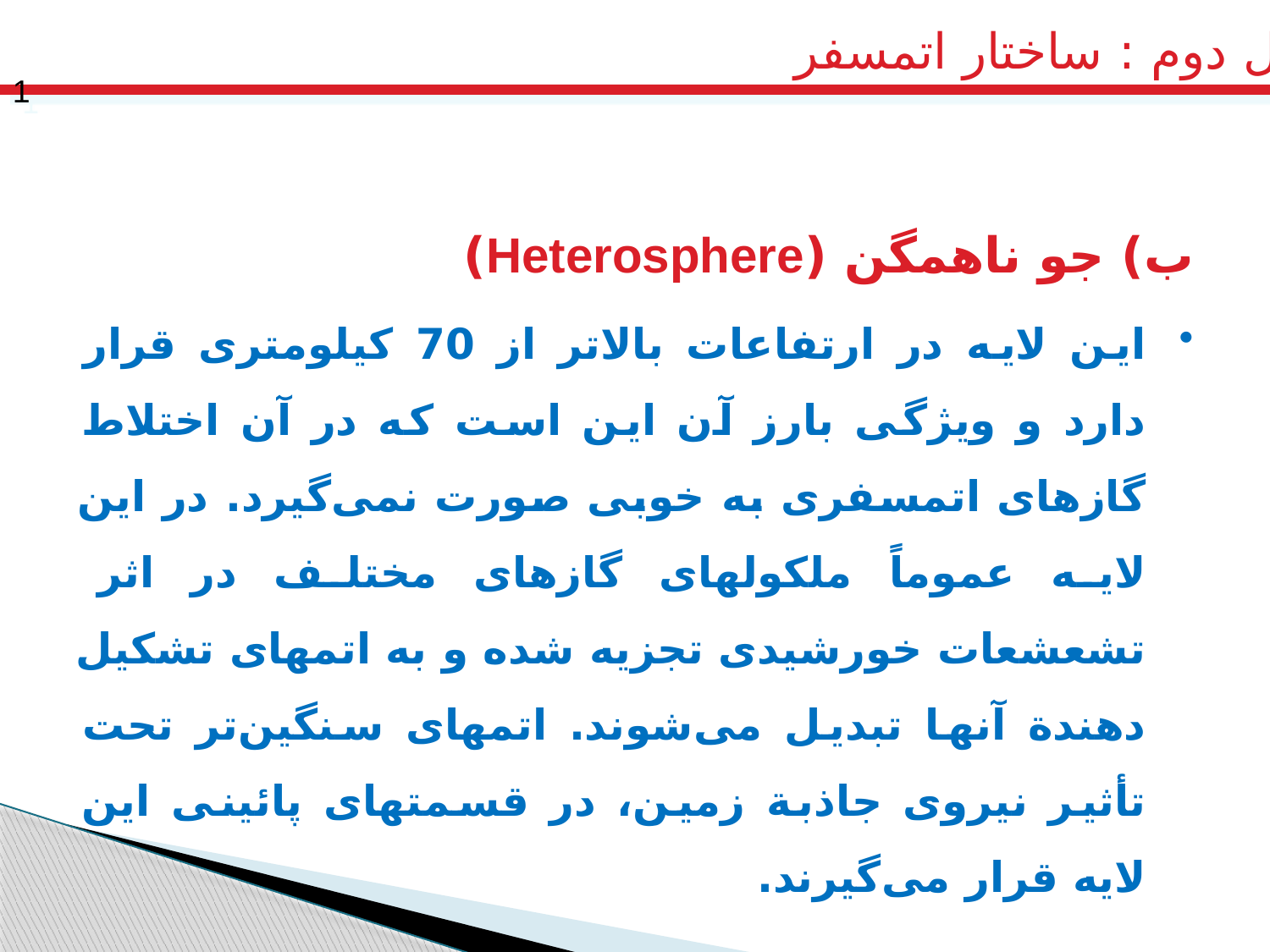

فصل دوم : ساختار اتمسفر
1
ب) جو ناهمگن (Heterosphere)
این لایه در ارتفاعات بالاتر از 70 كیلومتری قرار دارد و ویژگی بارز آن این است كه در آن اختلاط گازهای اتمسفری به خوبی صورت نمی‌گیرد. در این لایه عموماً ملكولهای گازهای مختلف در اثر تشعشعات خورشیدی تجزیه شده و به اتمهای تشكیل دهندة آنها تبدیل می‌شوند. اتمهای سنگین‌تر تحت تأثیر نیروی جاذبة زمین، در قسمتهای پائینی این لایه قرار می‌گیرند.